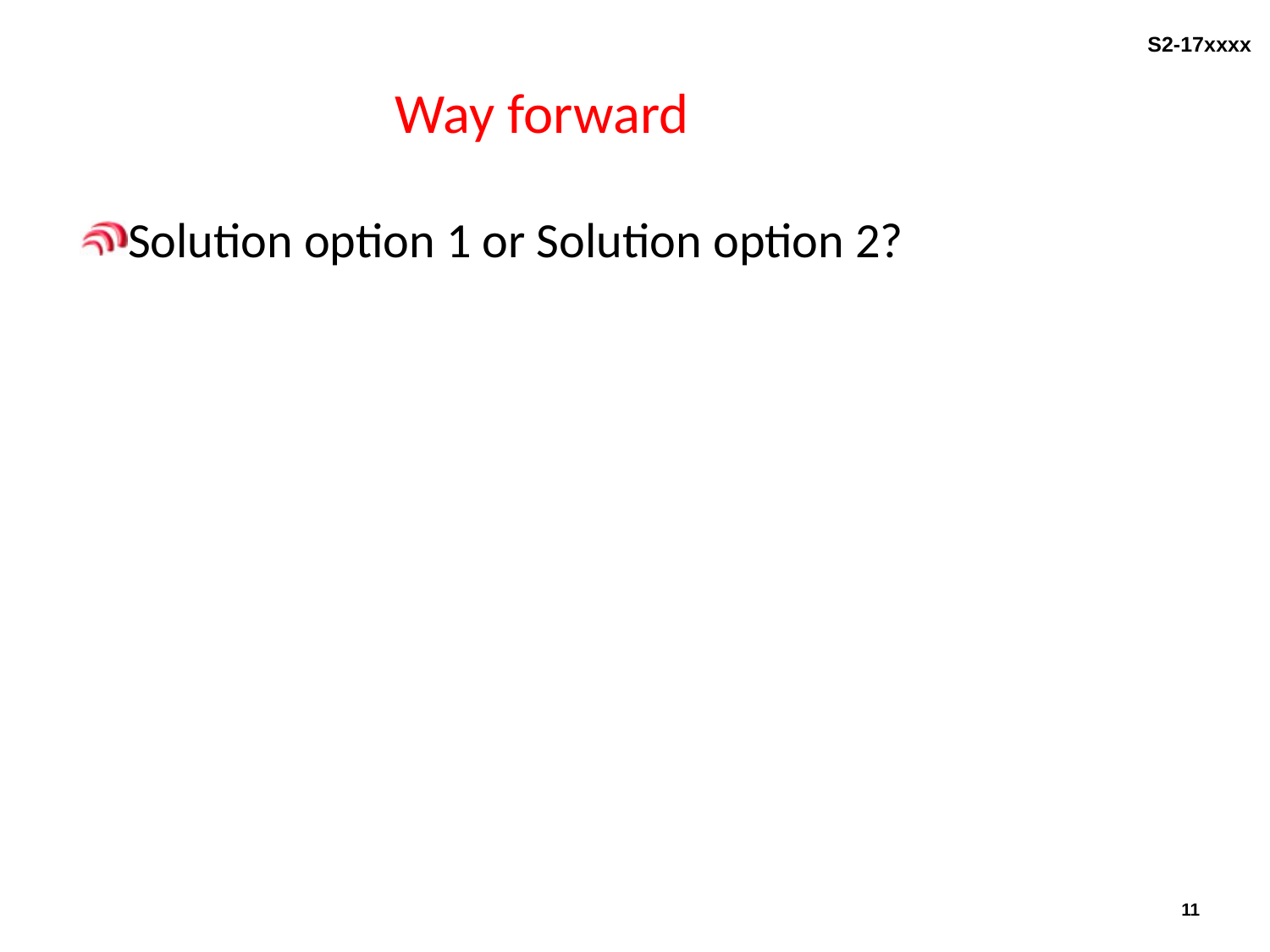

# Way forward
Solution option 1 or Solution option 2?